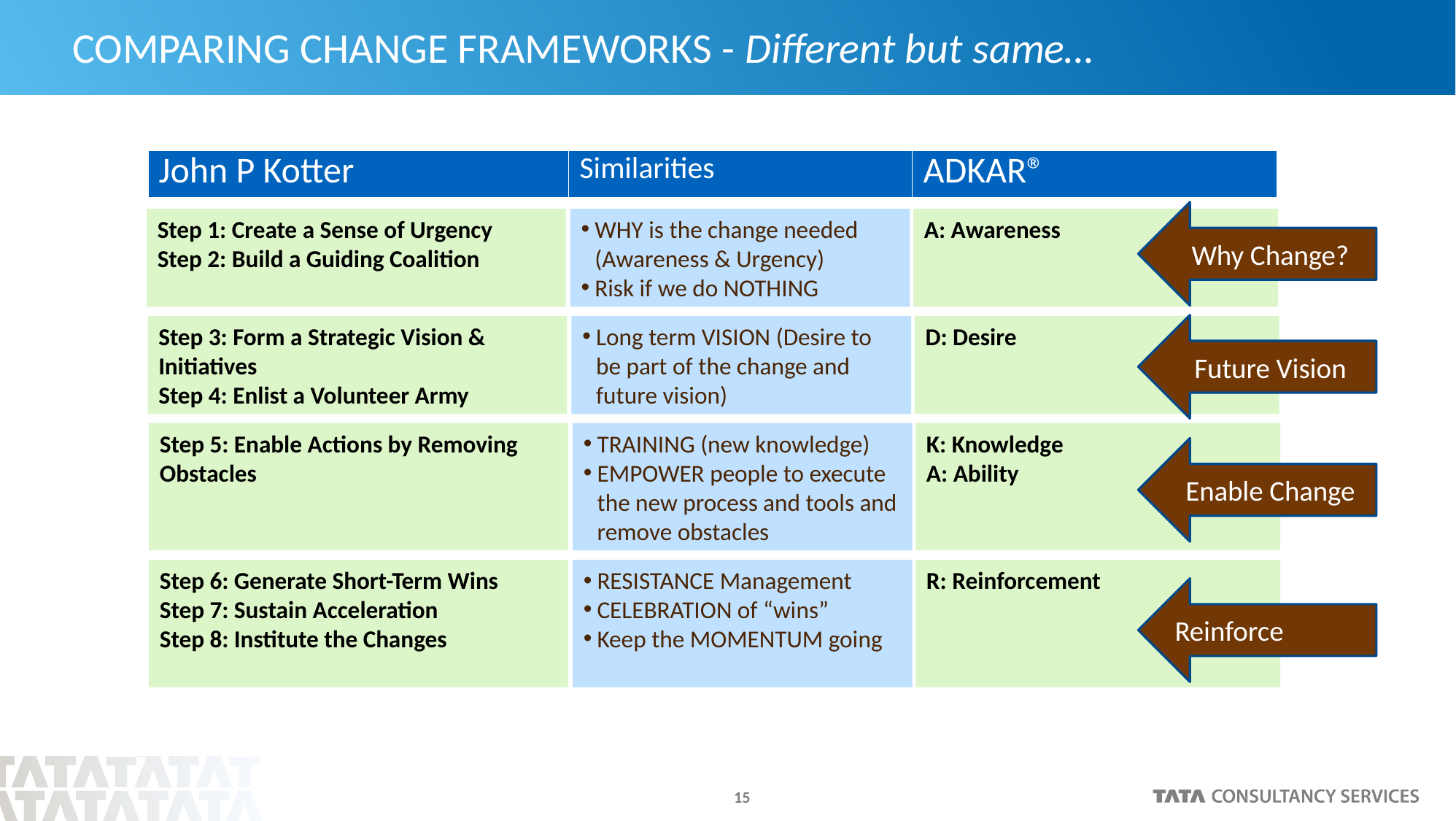

# COMPARING CHANGE FRAMEWORKS - Different but same…
| John P Kotter | Similarities | ADKAR® |
| --- | --- | --- |
Why Change?
Future Vision
Enable Change
Reinforce
Step 1: Create a Sense of Urgency
Step 2: Build a Guiding Coalition

WHY is the change needed (Awareness & Urgency)
Risk if we do NOTHING
A: Awareness

Step 3: Form a Strategic Vision & Initiatives
Step 4: Enlist a Volunteer Army
Long term VISION (Desire to be part of the change and future vision)
D: Desire

Step 5: Enable Actions by Removing Obstacles

TRAINING (new knowledge)
EMPOWER people to execute the new process and tools and remove obstacles
K: Knowledge
A: Ability

Step 6: Generate Short-Term Wins
Step 7: Sustain Acceleration
Step 8: Institute the Changes

RESISTANCE Management
CELEBRATION of “wins”
Keep the MOMENTUM going

R: Reinforcement